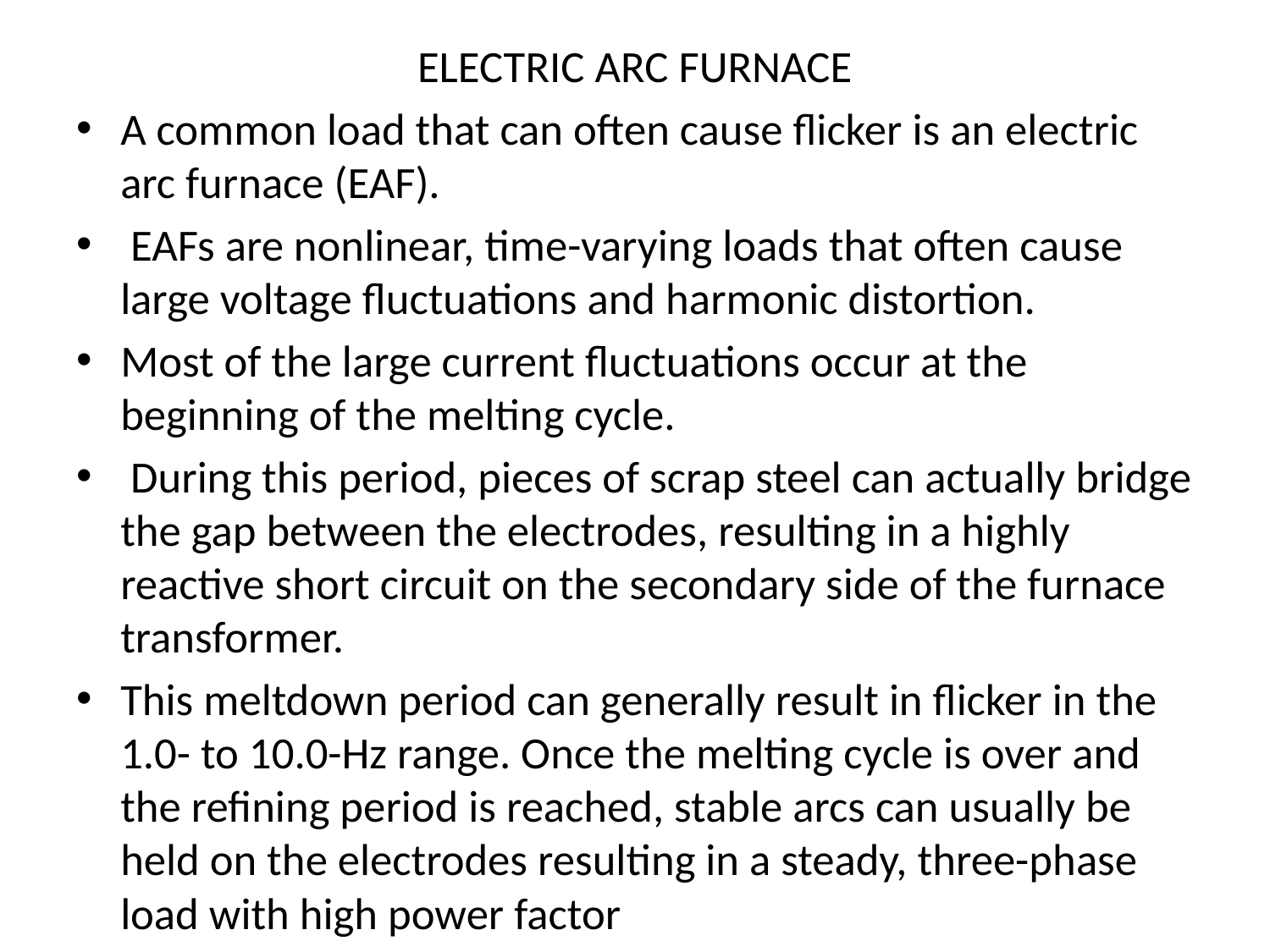

ELECTRIC ARC FURNACE
A common load that can often cause flicker is an electric arc furnace (EAF).
 EAFs are nonlinear, time-varying loads that often cause large voltage fluctuations and harmonic distortion.
Most of the large current fluctuations occur at the beginning of the melting cycle.
 During this period, pieces of scrap steel can actually bridge the gap between the electrodes, resulting in a highly reactive short circuit on the secondary side of the furnace transformer.
This meltdown period can generally result in flicker in the 1.0- to 10.0-Hz range. Once the melting cycle is over and the refining period is reached, stable arcs can usually be held on the electrodes resulting in a steady, three-phase load with high power factor